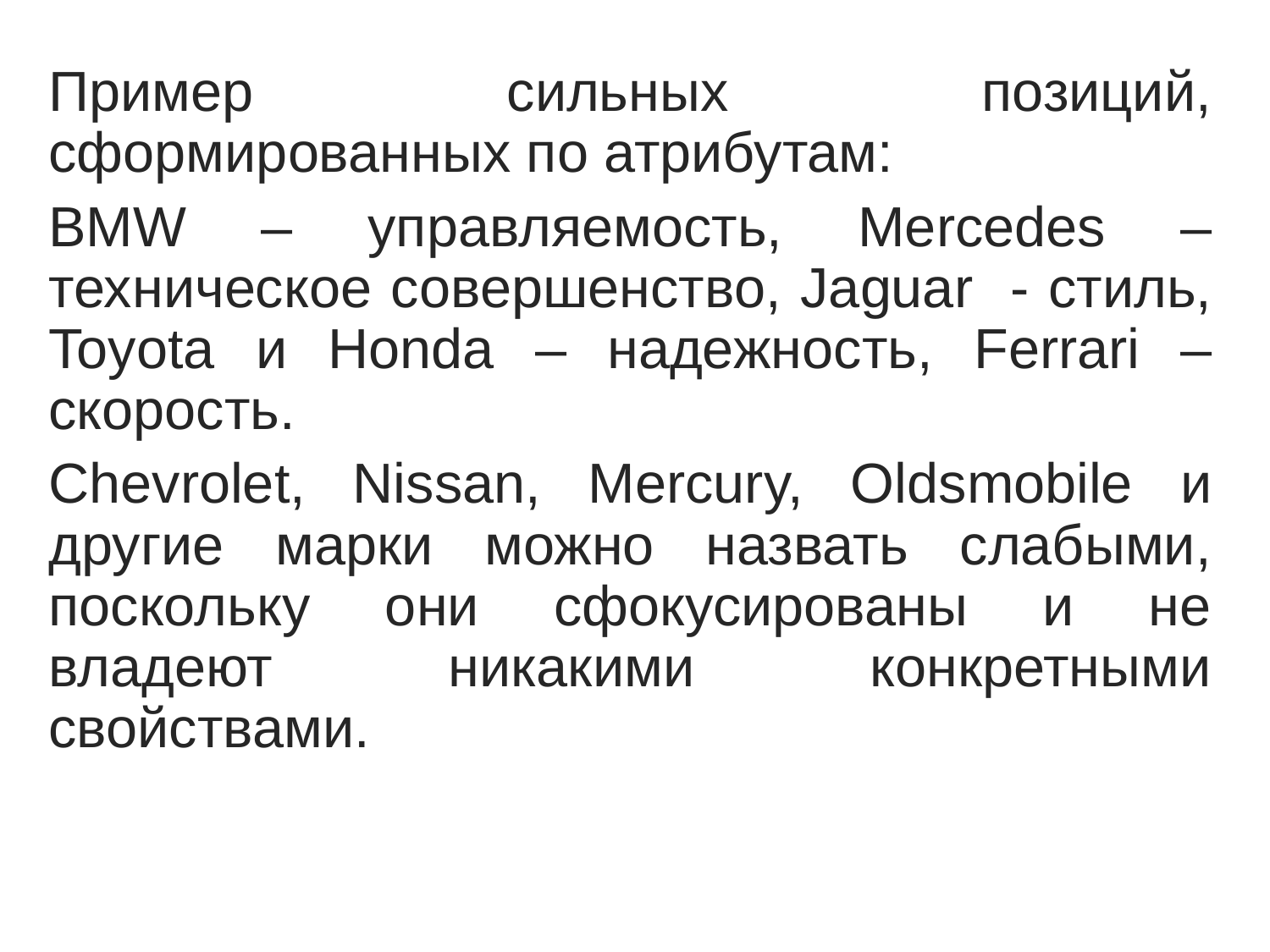

Пример сильных позиций, сформированных по атрибутам:
BMW – управляемость, Mercedes – техническое совершенство, Jaguar  - стиль, Toyota и Honda – надежность, Ferrari – скорость.
Chevrolet, Nissan, Mercury, Oldsmobile и другие марки можно назвать слабыми, поскольку они сфокусированы и не владеют никакими конкретными свойствами.